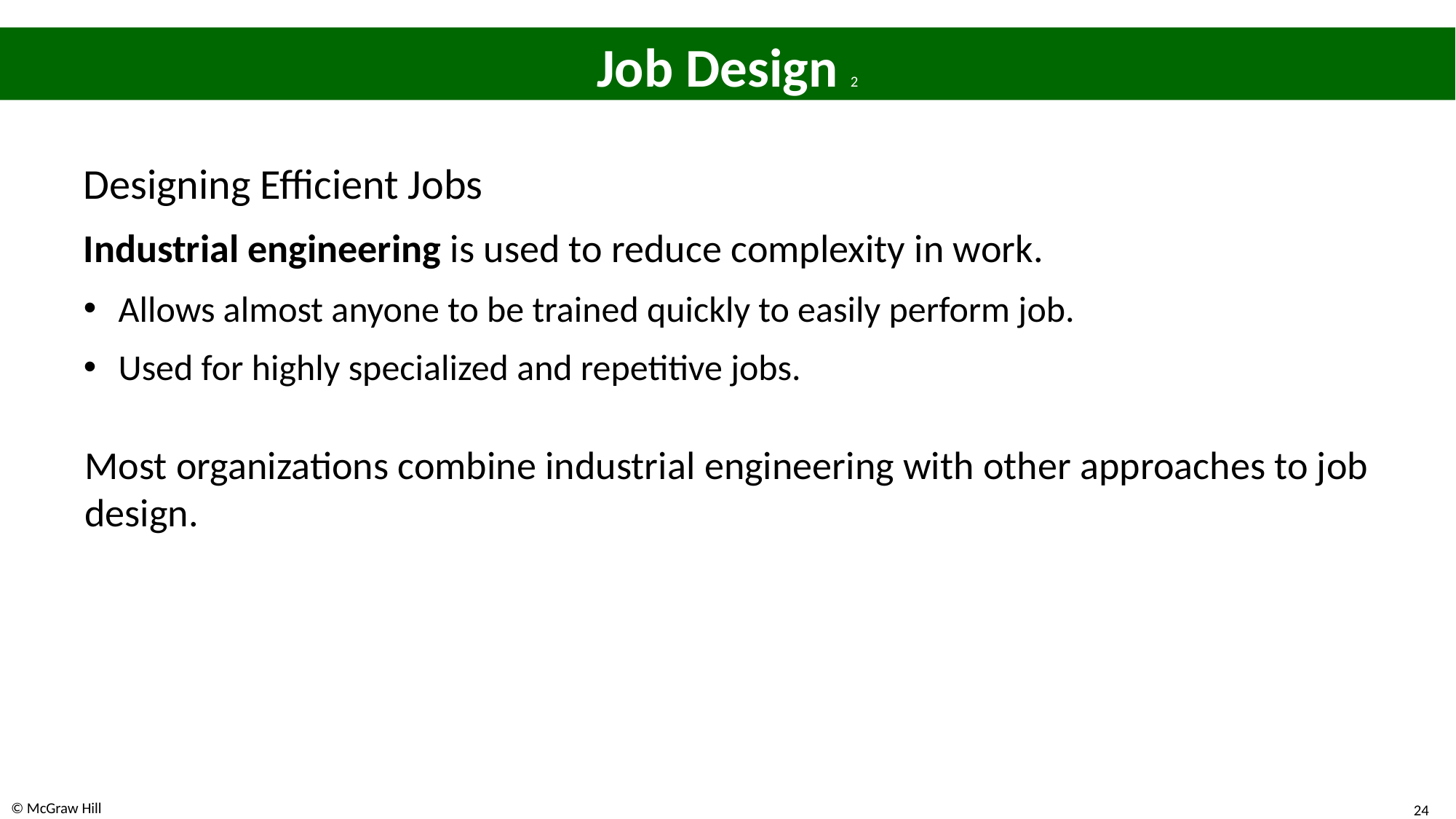

# Job Design 2
Designing Efficient Jobs
Industrial engineering is used to reduce complexity in work.
Allows almost anyone to be trained quickly to easily perform job.
Used for highly specialized and repetitive jobs.
Most organizations combine industrial engineering with other approaches to job design.